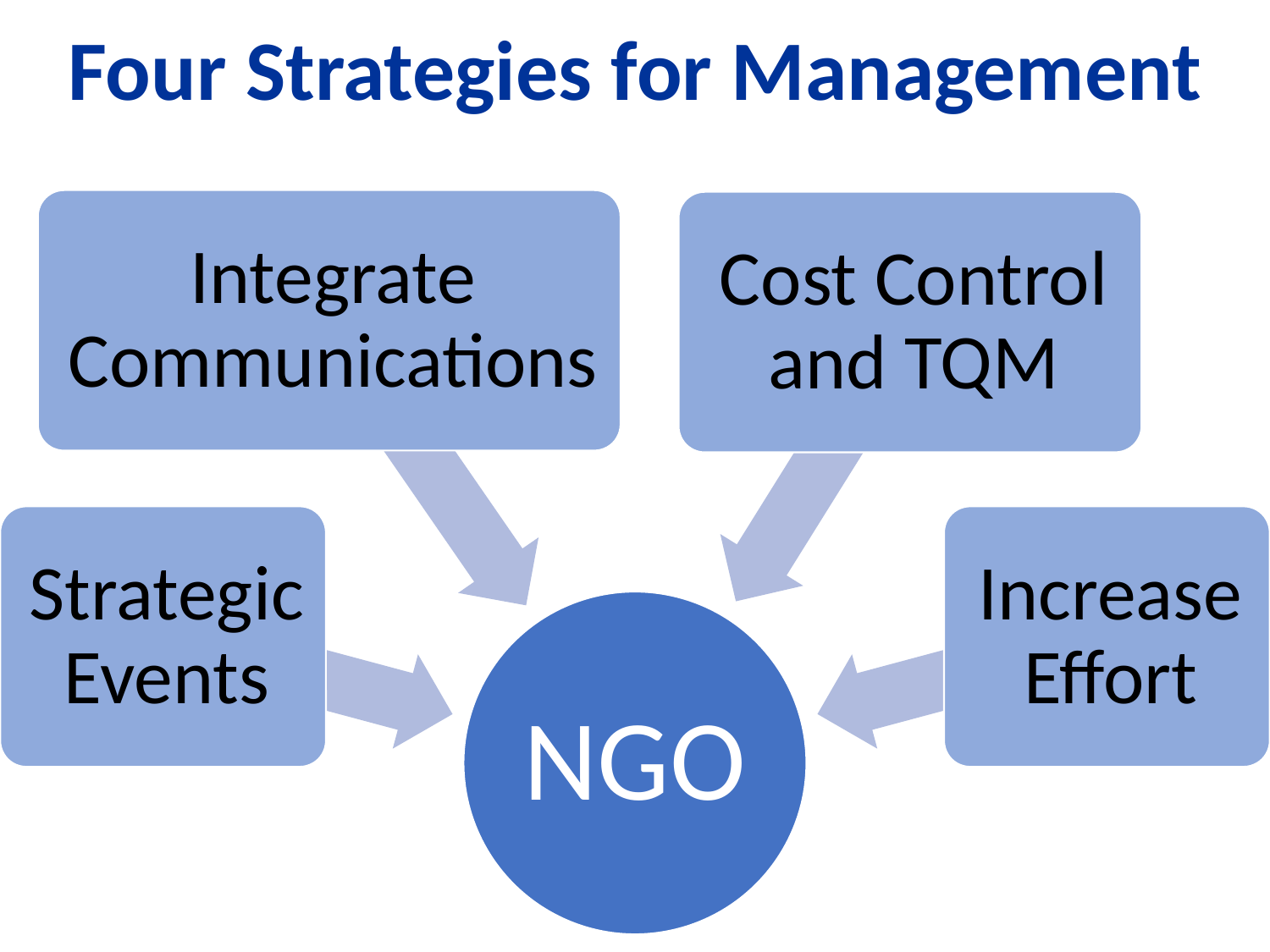

# Four Strategies for Management
NGO
Strategic Events
Integrate Communications
Cost Control and TQM
Increase Effort